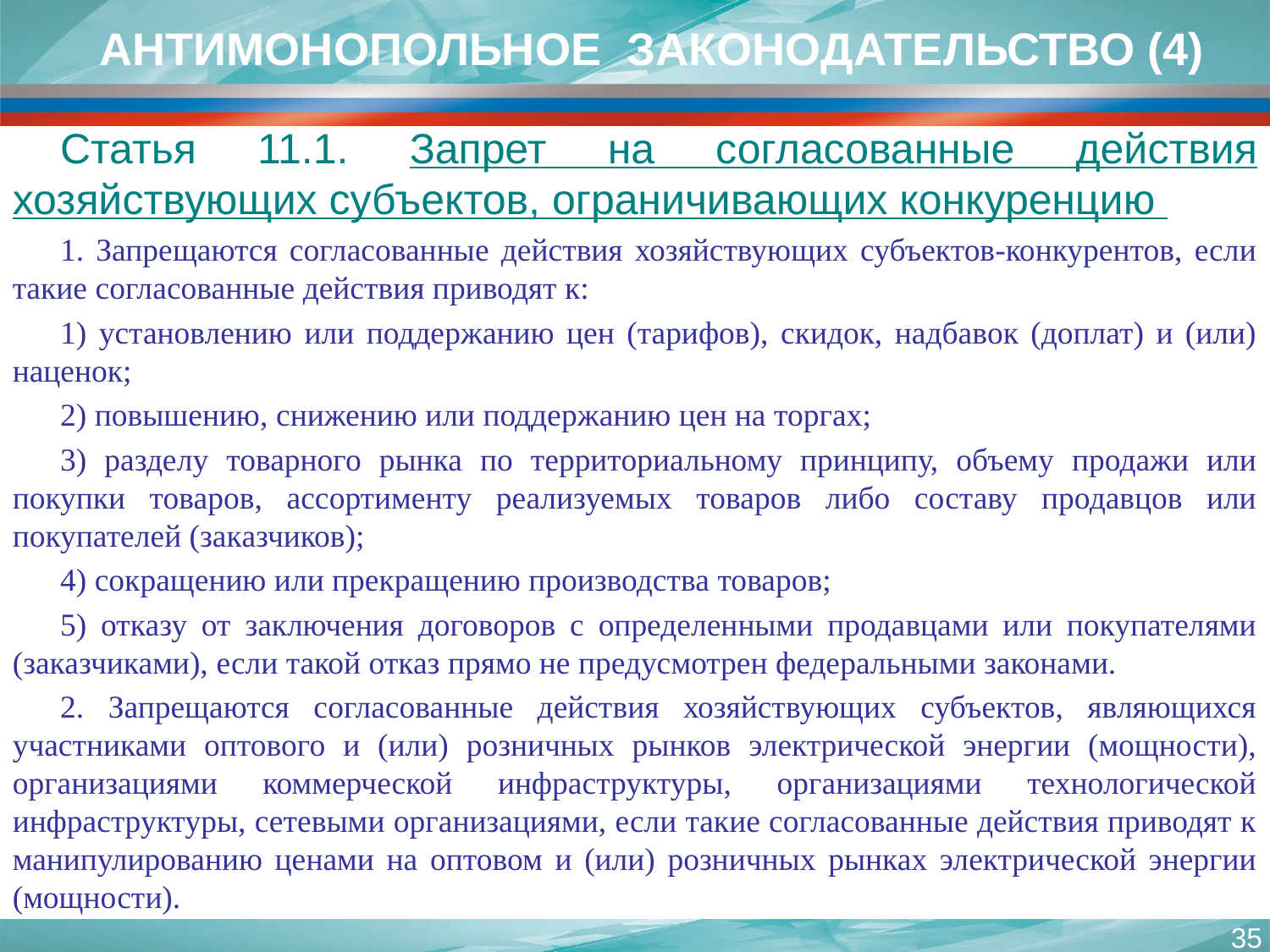

АНТИМОНОПОЛЬНОЕ  ЗАКОНОДАТЕЛЬСТВО (4)
Статья 11.1. Запрет на согласованные действия хозяйствующих субъектов, ограничивающих конкуренцию
1. Запрещаются согласованные действия хозяйствующих субъектов-конкурентов, если такие согласованные действия приводят к:
1) установлению или поддержанию цен (тарифов), скидок, надбавок (доплат) и (или) наценок;
2) повышению, снижению или поддержанию цен на торгах;
3) разделу товарного рынка по территориальному принципу, объему продажи или покупки товаров, ассортименту реализуемых товаров либо составу продавцов или покупателей (заказчиков);
4) сокращению или прекращению производства товаров;
5) отказу от заключения договоров с определенными продавцами или покупателями (заказчиками), если такой отказ прямо не предусмотрен федеральными законами.
2. Запрещаются согласованные действия хозяйствующих субъектов, являющихся участниками оптового и (или) розничных рынков электрической энергии (мощности), организациями коммерческой инфраструктуры, организациями технологической инфраструктуры, сетевыми организациями, если такие согласованные действия приводят к манипулированию ценами на оптовом и (или) розничных рынках электрической энергии (мощности).

35